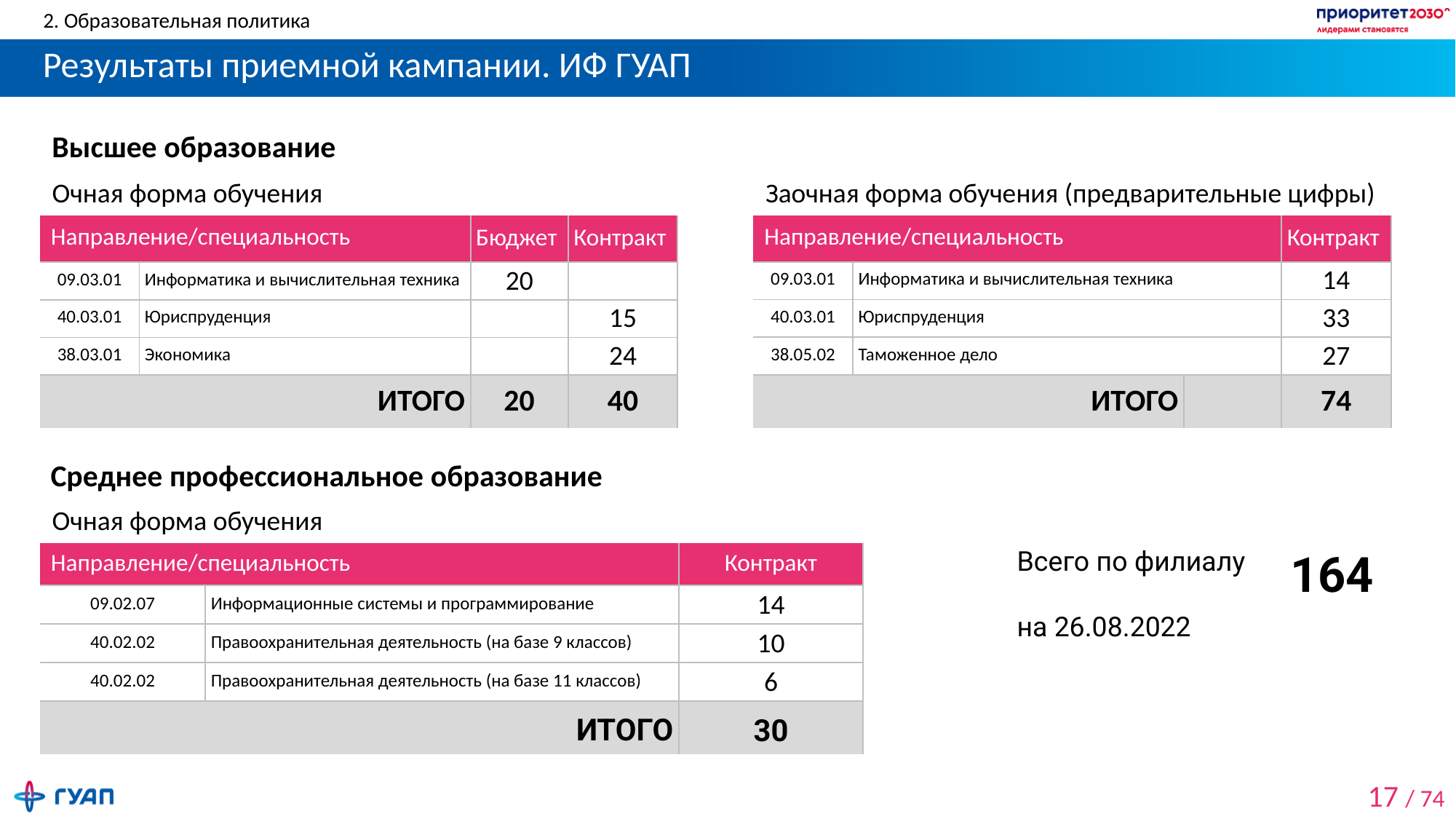

2. Образовательная политика
# Результаты приемной кампании. ИФ ГУАП
Высшее образование
| Заочная форма обучения (предварительные цифры) |  |  |  |
| --- | --- | --- | --- |
| Направление/специальность |  |  | Контракт |
| 09.03.01 | Информатика и вычислительная техника |  | 14 |
| 40.03.01 | Юриспруденция |  | 33 |
| 38.05.02 | Таможенное дело |  | 27 |
| ИТОГО |  |  | 74 |
| Очная форма обучения |  |  |  |
| --- | --- | --- | --- |
| Направление/специальность |  | Бюджет | Контракт |
| 09.03.01 | Информатика и вычислительная техника | 20 |  |
| 40.03.01 | Юриспруденция |  | 15 |
| 38.03.01 | Экономика |  | 24 |
| ИТОГО |  | 20 | 40 |
Среднее профессиональное образование
| Очная форма обучения |  |  |
| --- | --- | --- |
| Направление/специальность |  | Контракт |
| 09.02.07 | Информационные системы и программирование | 14 |
| 40.02.02 | Правоохранительная деятельность (на базе 9 классов) | 10 |
| 40.02.02 | Правоохранительная деятельность (на базе 11 классов) | 6 |
| ИТОГО |  | 30 |
Всего по филиалу
на 26.08.2022
164